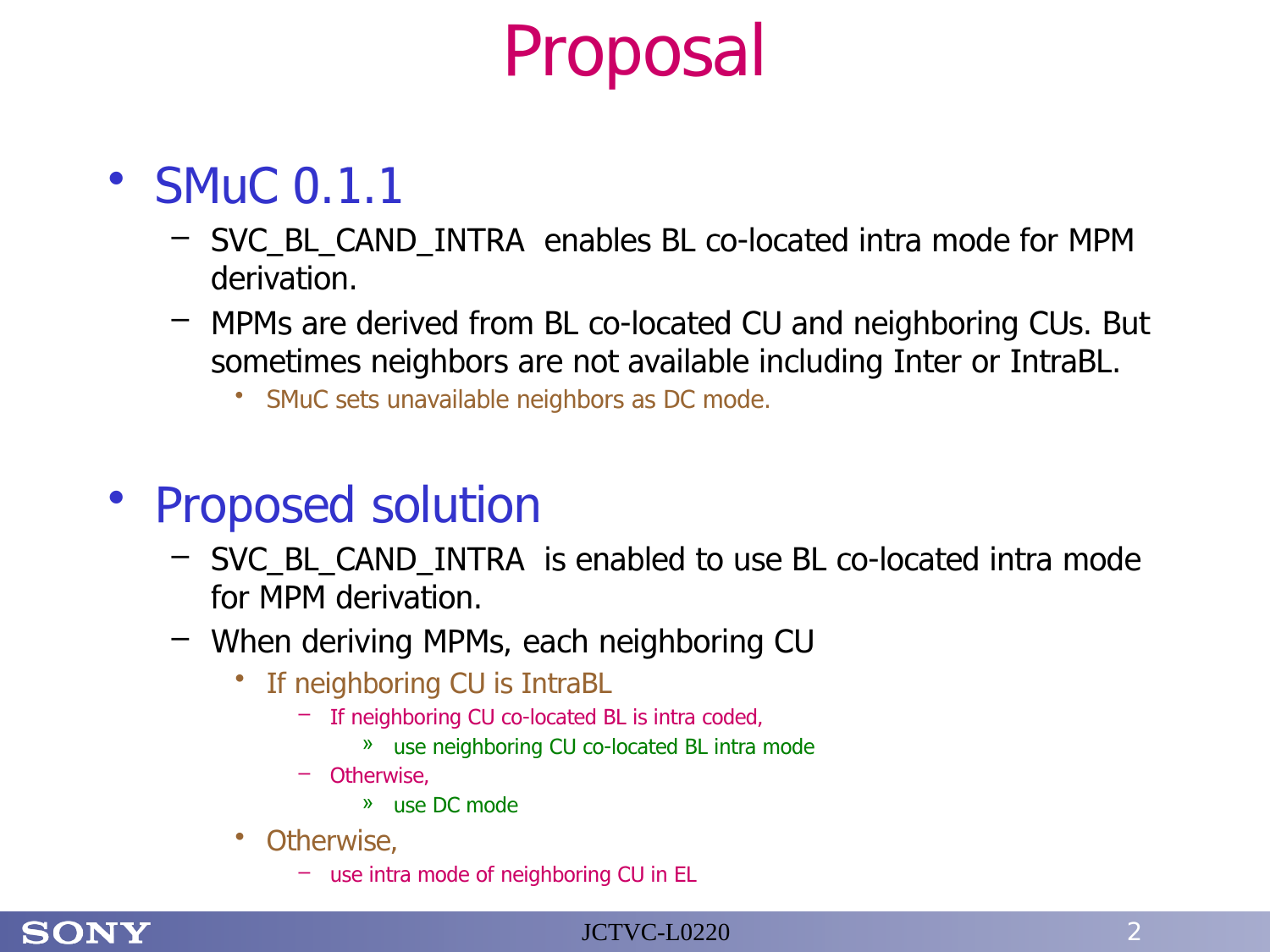

# Proposal
SMuC 0.1.1
SVC_BL_CAND_INTRA  enables BL co-located intra mode for MPM derivation.
MPMs are derived from BL co-located CU and neighboring CUs. But sometimes neighbors are not available including Inter or IntraBL.
SMuC sets unavailable neighbors as DC mode.

Proposed solution
SVC_BL_CAND_INTRA  is enabled to use BL co-located intra mode for MPM derivation.
When deriving MPMs, each neighboring CU
If neighboring CU is IntraBL
If neighboring CU co-located BL is intra coded,
use neighboring CU co-located BL intra mode
Otherwise,
use DC mode
Otherwise,
use intra mode of neighboring CU in EL

JCTVC-L0220
2